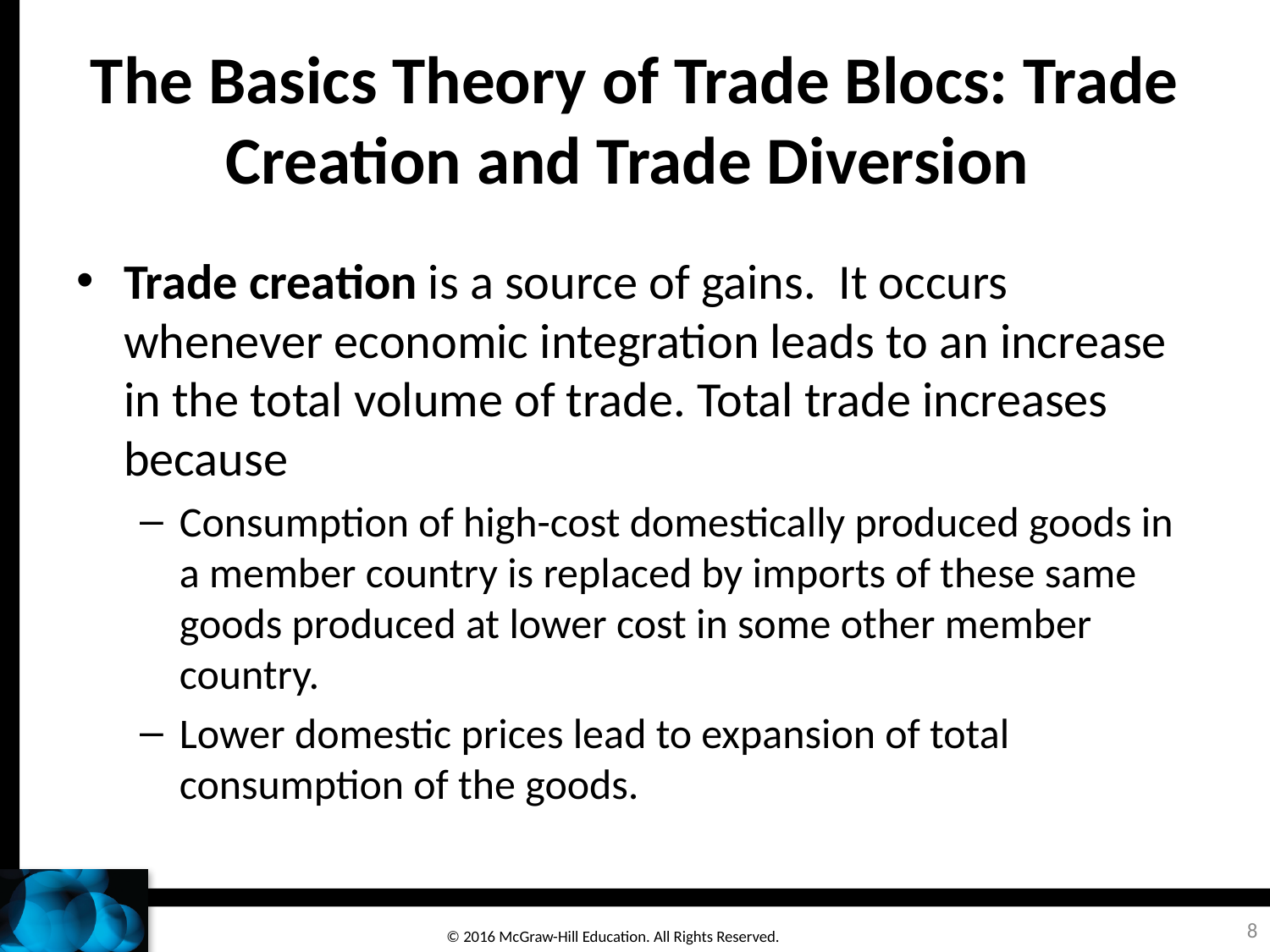

# The Basics Theory of Trade Blocs: Trade Creation and Trade Diversion
Trade creation is a source of gains.  It occurs whenever economic integration leads to an increase in the total volume of trade. Total trade increases because
Consumption of high-cost domestically produced goods in a member country is replaced by imports of these same goods produced at lower cost in some other member country.
Lower domestic prices lead to expansion of total consumption of the goods.
8
© 2016 McGraw-Hill Education. All Rights Reserved.